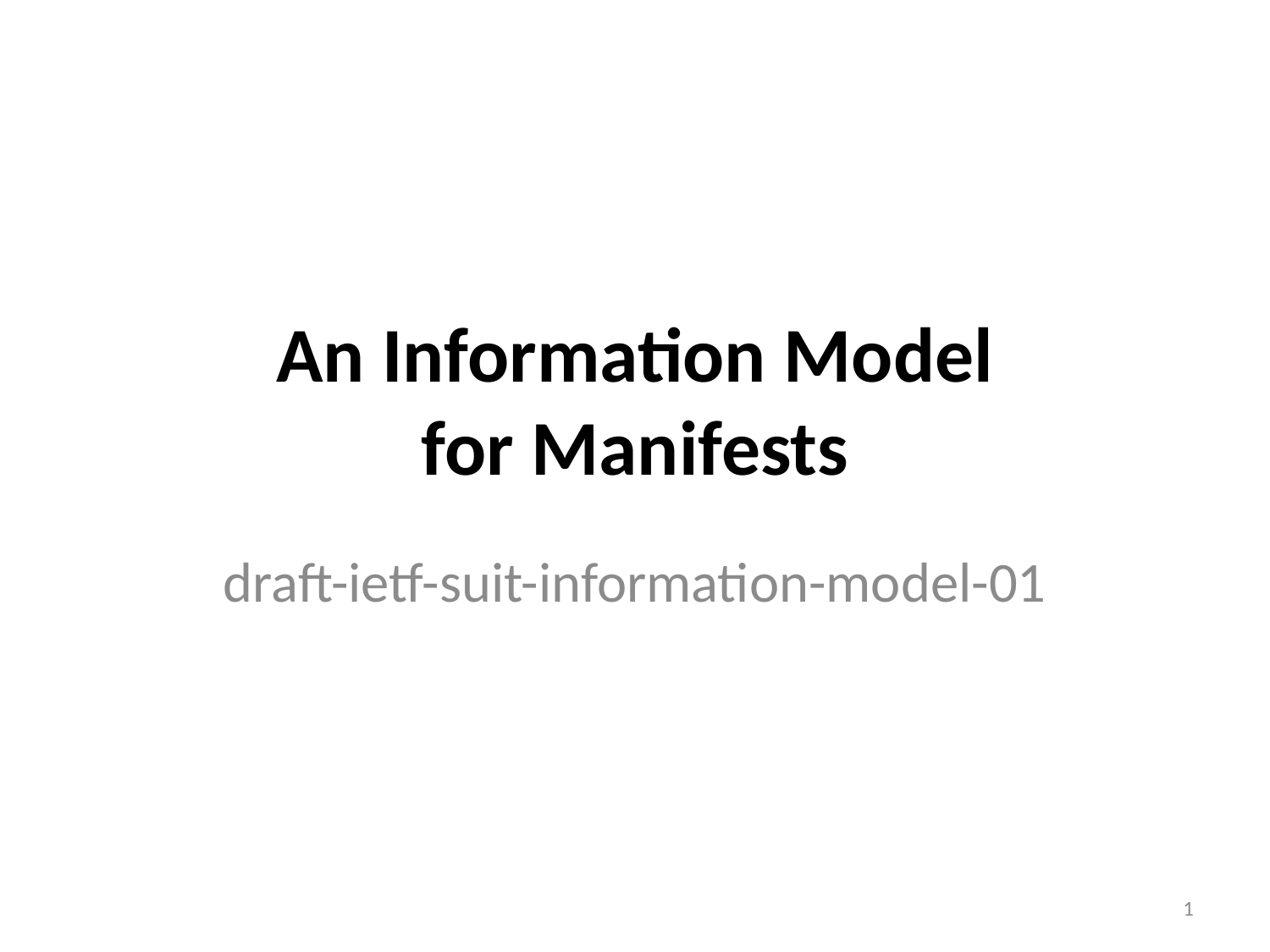

# An Information Model for Manifests
draft-ietf-suit-information-model-01
1